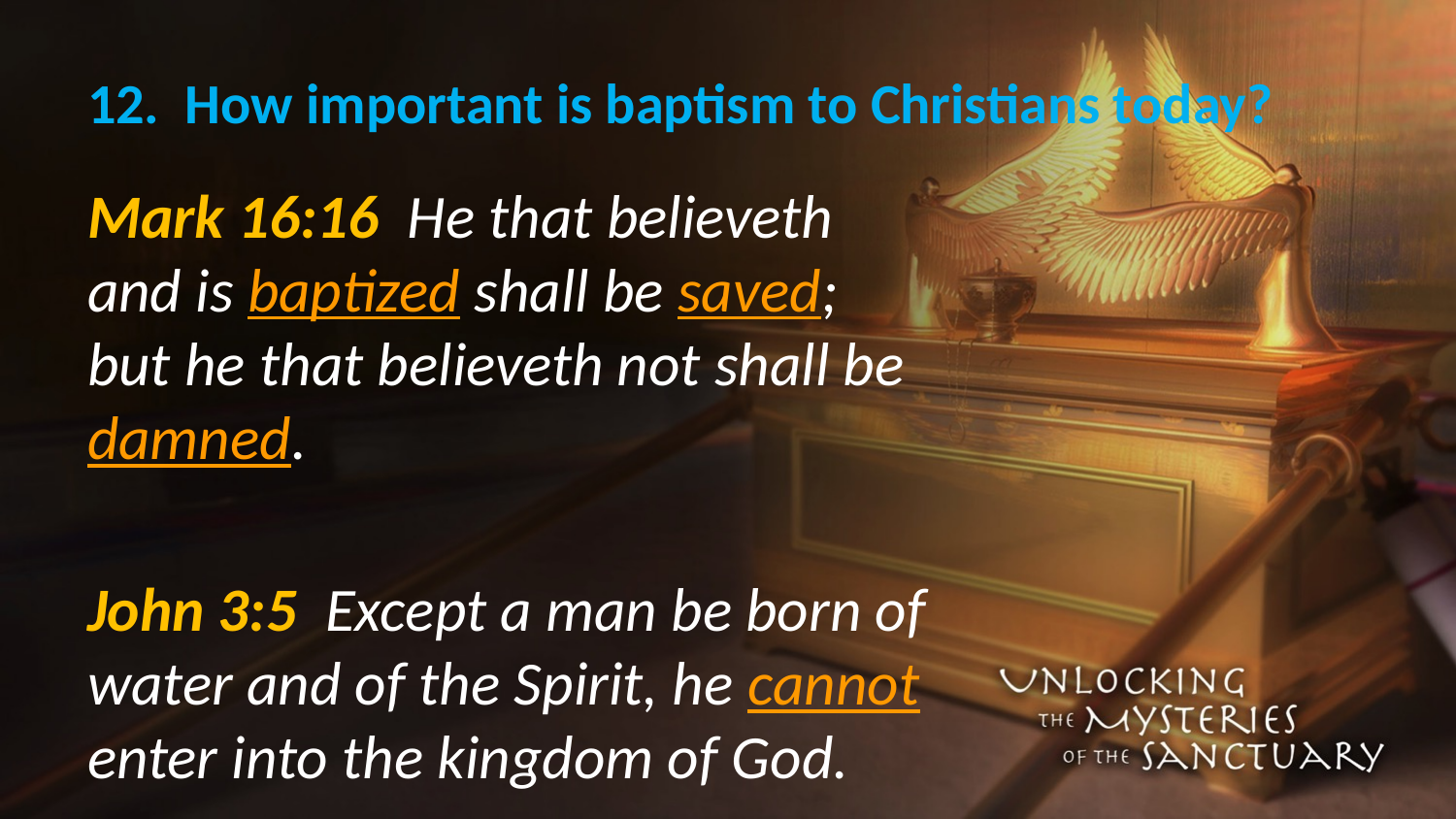

# 12.  How important is baptism to Christians today?
Mark 16:16  He that believeth and is baptized shall be saved; but he that believeth not shall be damned.

John 3:5  Except a man be born of water and of the Spirit, he cannot enter into the kingdom of God.